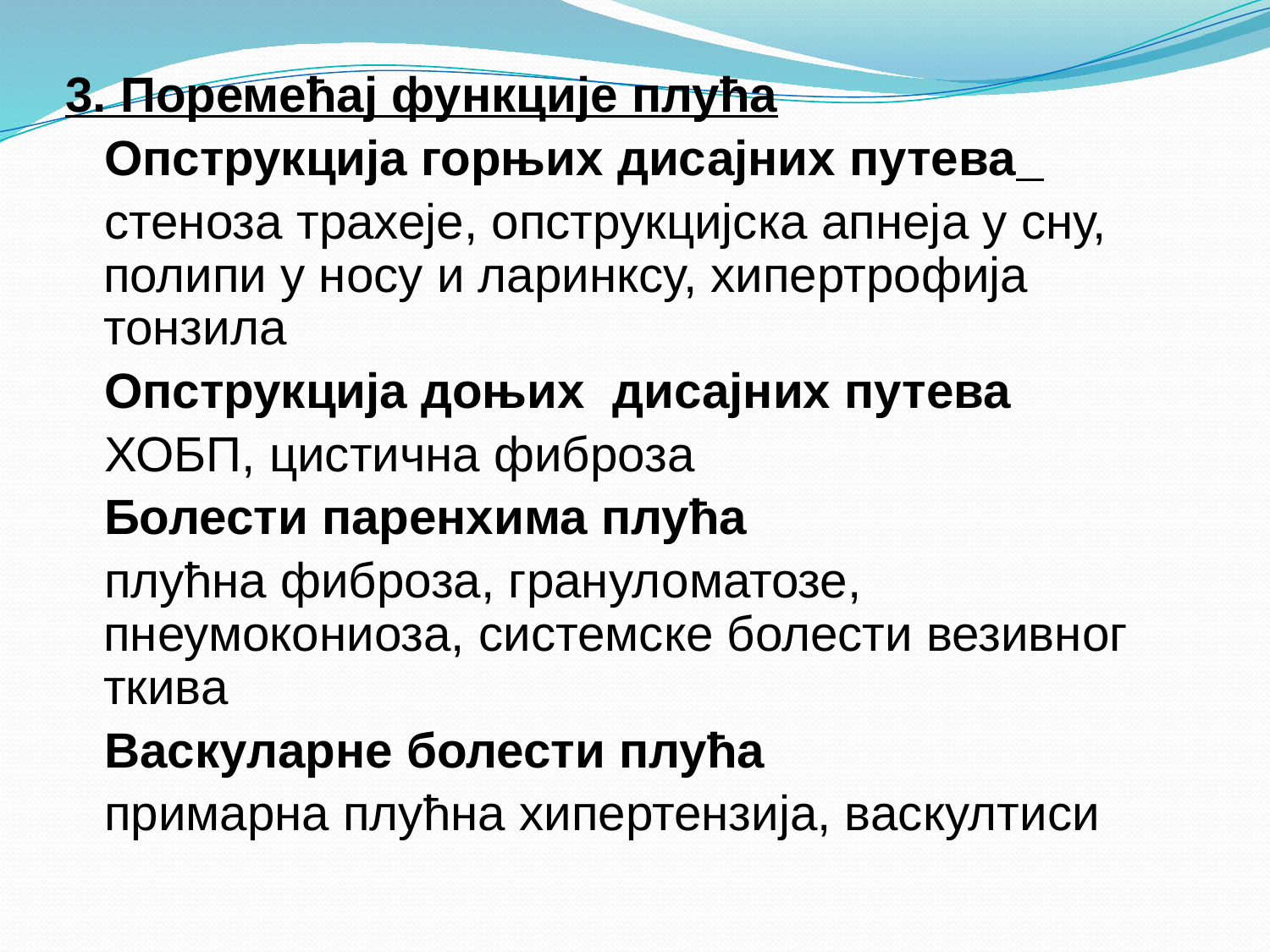

3. Поремећај функције плућа
   Опструкција горњих дисајних путева
   стеноза трахеје, опструкцијска апнеја у сну, полипи у носу и ларинксу, хипертрофија тонзила
   Опструкција доњих  дисајних путева
   ХОБП, цистична фиброза
   Болести паренхима плућа
   плућна фиброза, грануломатозе, пнеумокониоза, системске болести везивног ткива
   Васкуларне болести плућа
   примарна плућна хипертензија, васкултиси